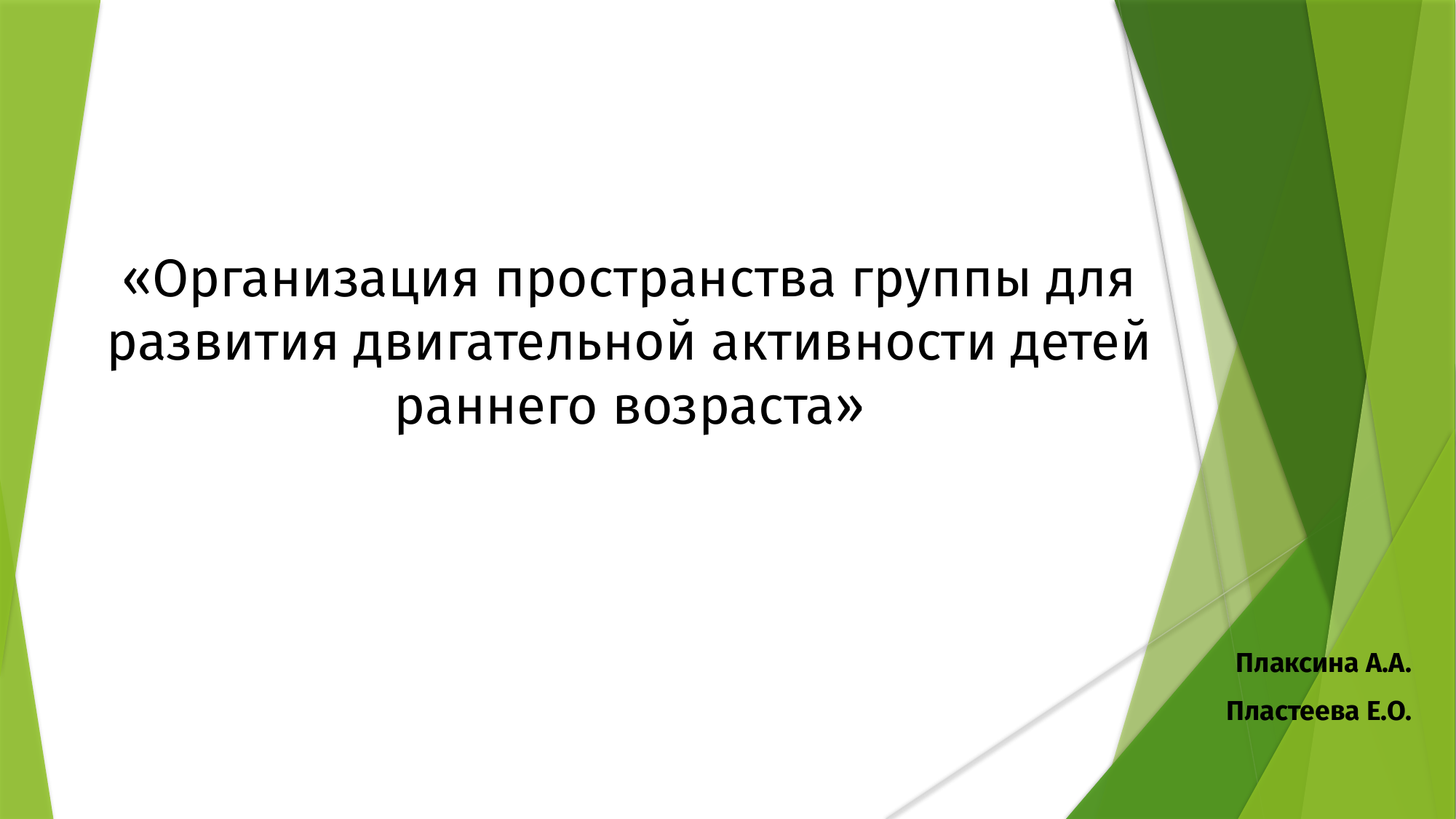

# «Организация пространства группы для развития двигательной активности детей раннего возраста»
Плаксина А.А.
  Пластеева Е.О.